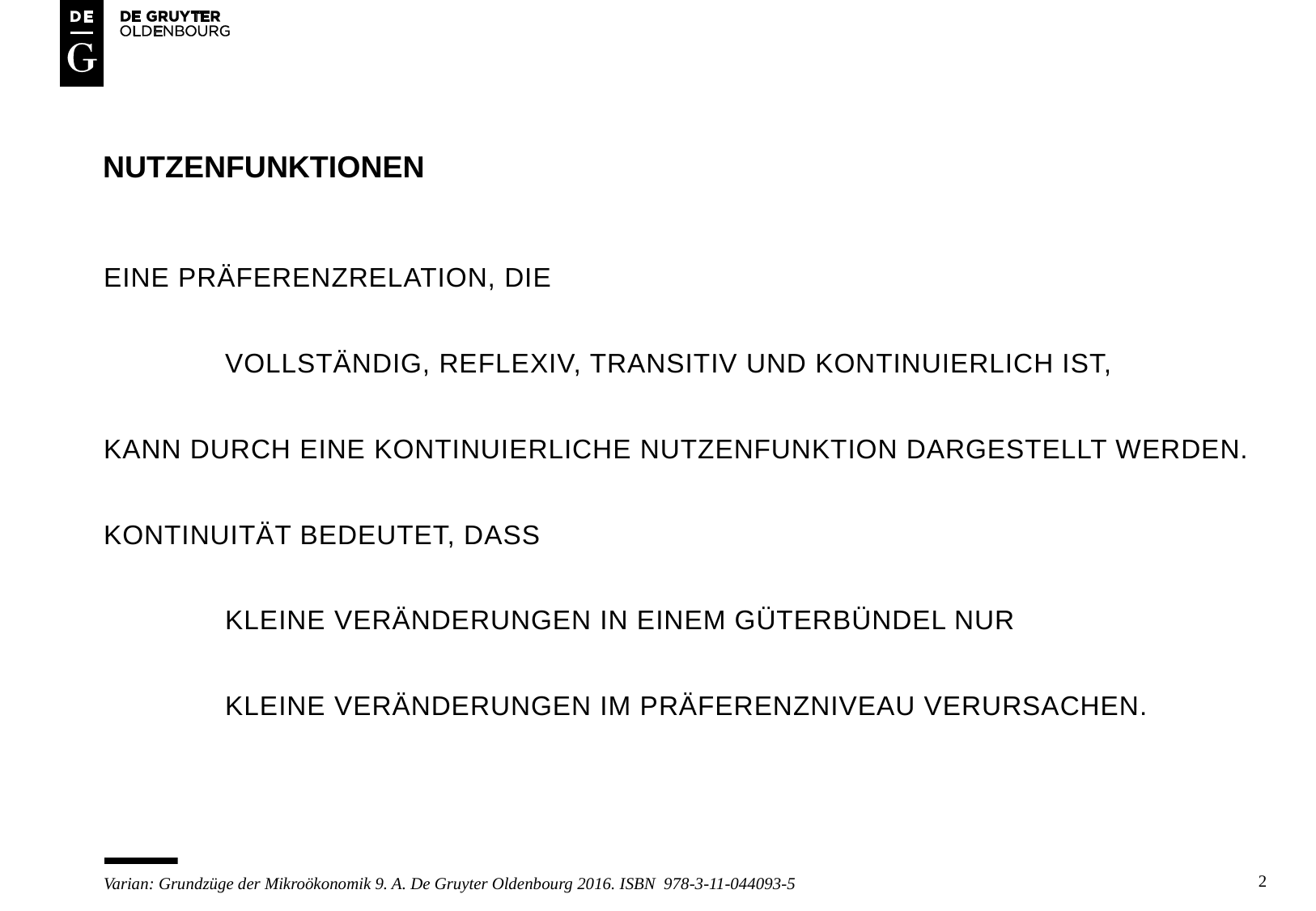

# Nutzenfunktionen
Eine Präferenzrelation, die
	vollständig, reflexiv, transitiv und kontinuierlich ist,
kann durch eine kontinuierliche Nutzenfunktion dargestellt werden.
Kontinuität bedeutet, dass
	kleine Veränderungen in einem Güterbündel nur
	kleine Veränderungen im Präferenzniveau verursachen.
2
Varian: Grundzüge der Mikroökonomik 9. A. De Gruyter Oldenbourg 2016. ISBN  978-3-11-044093-5